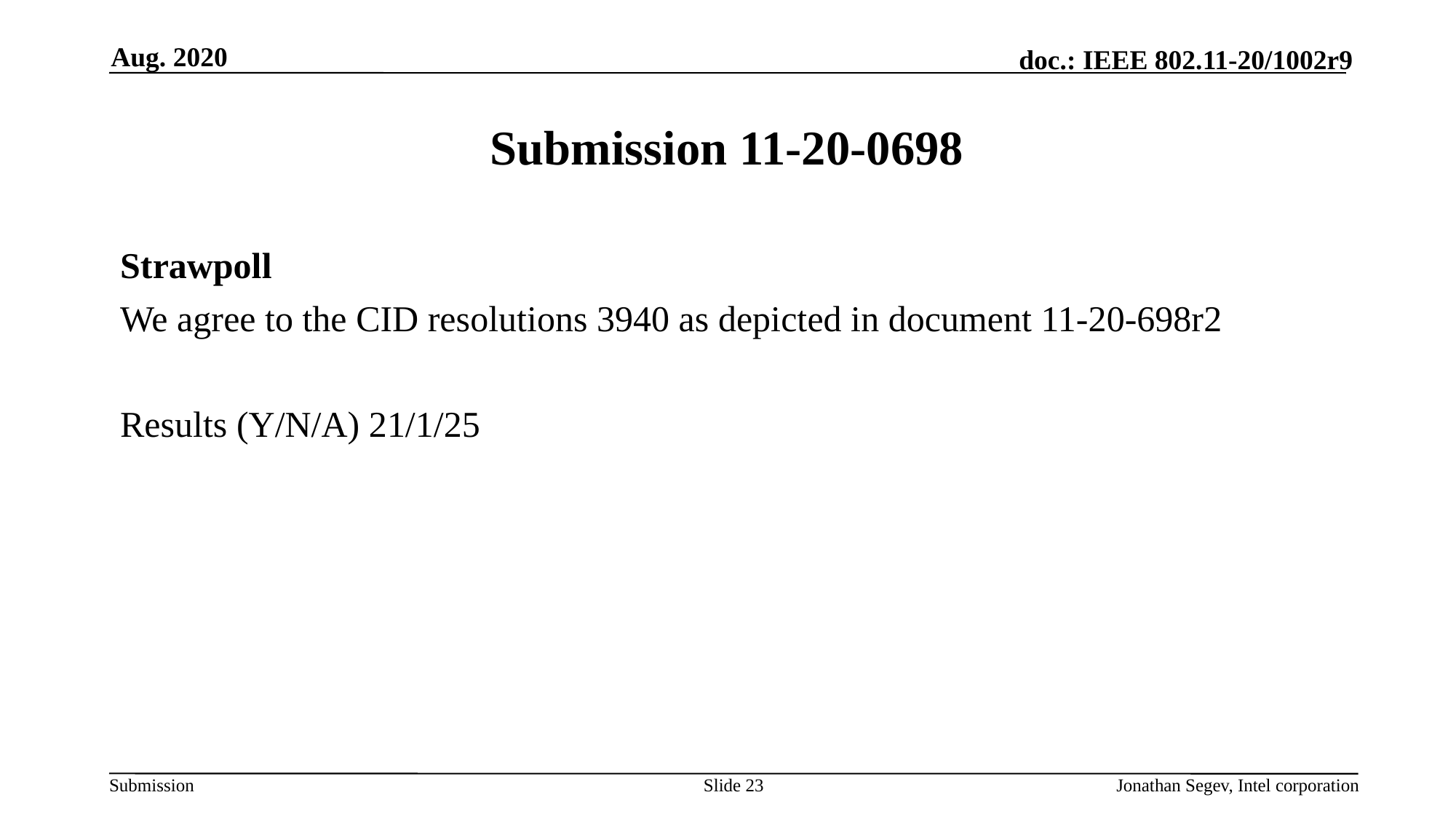

Aug. 2020
# Submission 11-20-0698
Strawpoll
We agree to the CID resolutions 3940 as depicted in document 11-20-698r2

Results (Y/N/A) 21/1/25

Slide 23
Jonathan Segev, Intel corporation